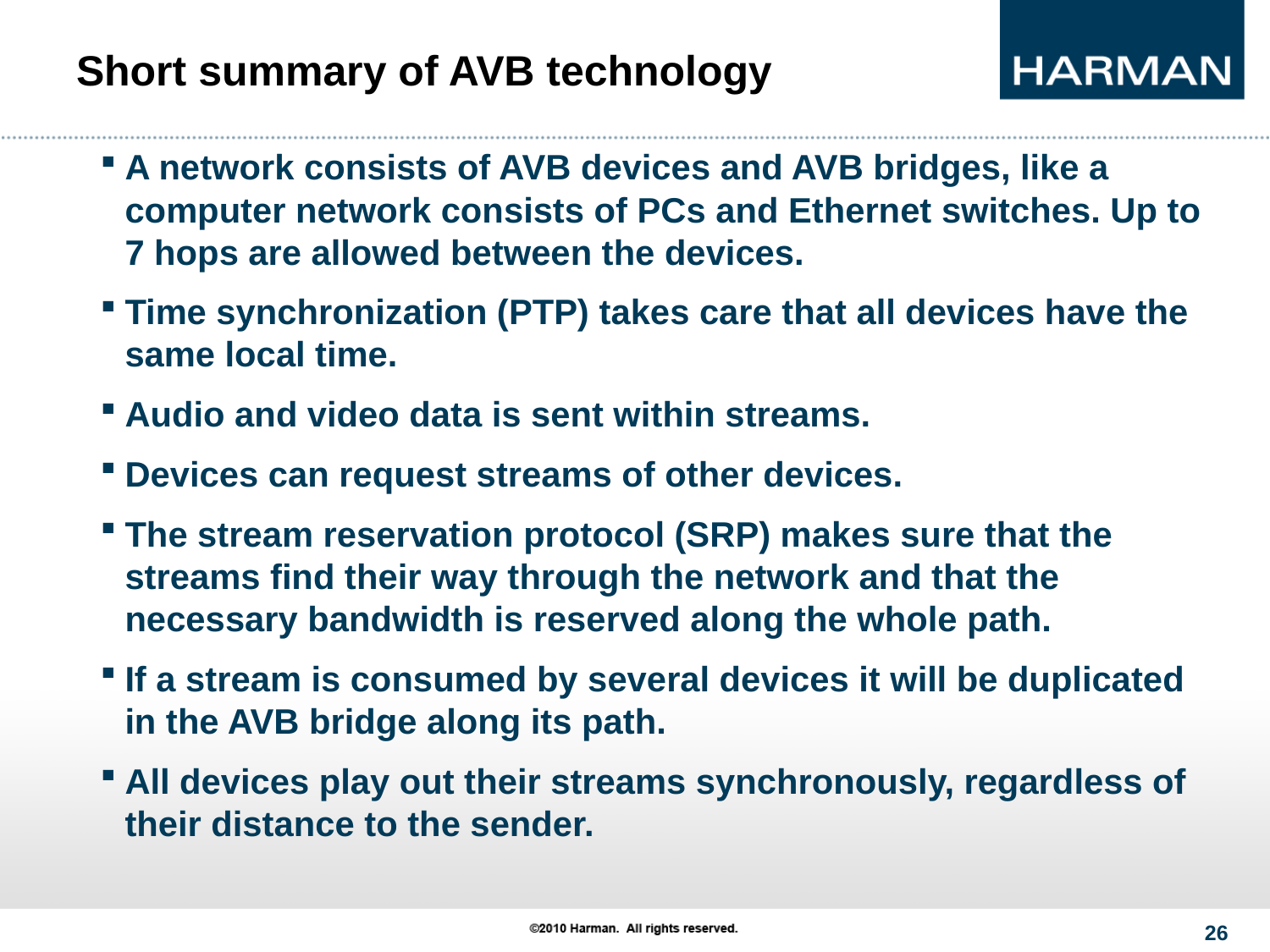

# Short summary of AVB technology
A network consists of AVB devices and AVB bridges, like a computer network consists of PCs and Ethernet switches. Up to 7 hops are allowed between the devices.
Time synchronization (PTP) takes care that all devices have the same local time.
Audio and video data is sent within streams.
Devices can request streams of other devices.
The stream reservation protocol (SRP) makes sure that the streams find their way through the network and that the necessary bandwidth is reserved along the whole path.
If a stream is consumed by several devices it will be duplicated in the AVB bridge along its path.
All devices play out their streams synchronously, regardless of their distance to the sender.